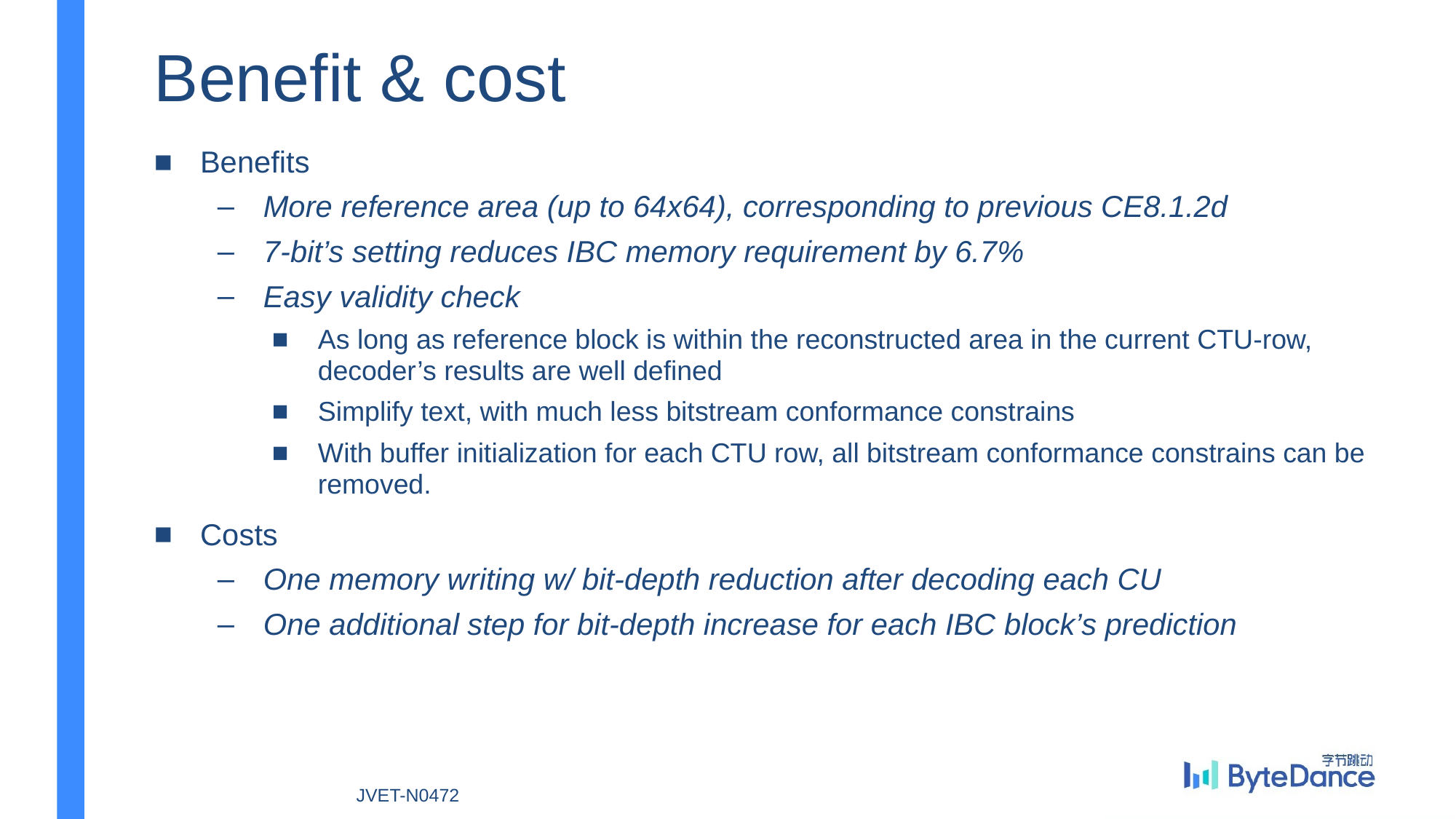

# Benefit & cost
Benefits
More reference area (up to 64x64), corresponding to previous CE8.1.2d
7-bit’s setting reduces IBC memory requirement by 6.7%
Easy validity check
As long as reference block is within the reconstructed area in the current CTU-row, decoder’s results are well defined
Simplify text, with much less bitstream conformance constrains
With buffer initialization for each CTU row, all bitstream conformance constrains can be removed.
Costs
One memory writing w/ bit-depth reduction after decoding each CU
One additional step for bit-depth increase for each IBC block’s prediction

JVET-N0472